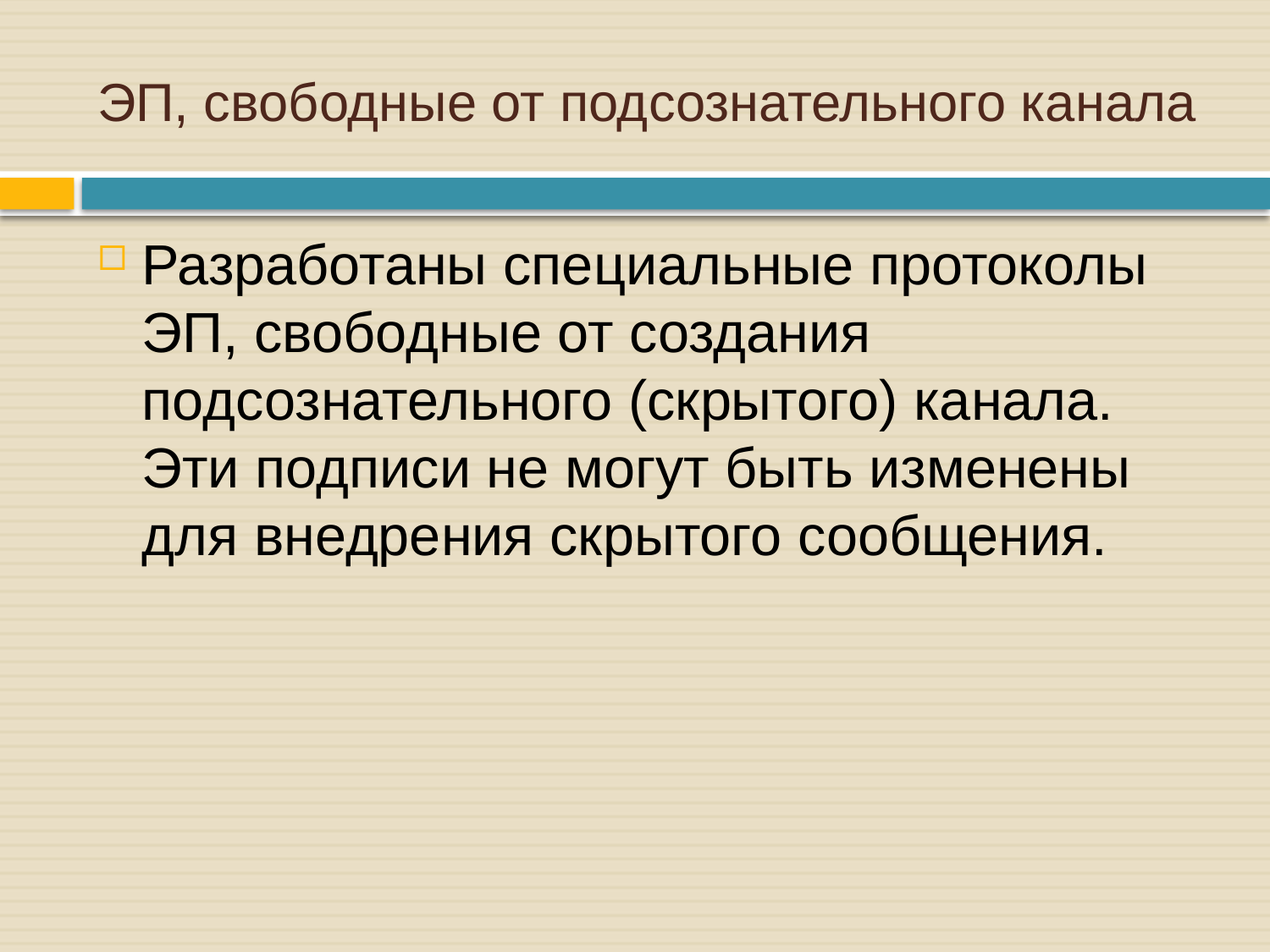

# ЭП, свободные от подсознательного канала
Разработаны специальные протоколы ЭП, свободные от создания подсознательного (скрытого) канала. Эти подписи не могут быть изменены для внедрения скрытого сообщения.